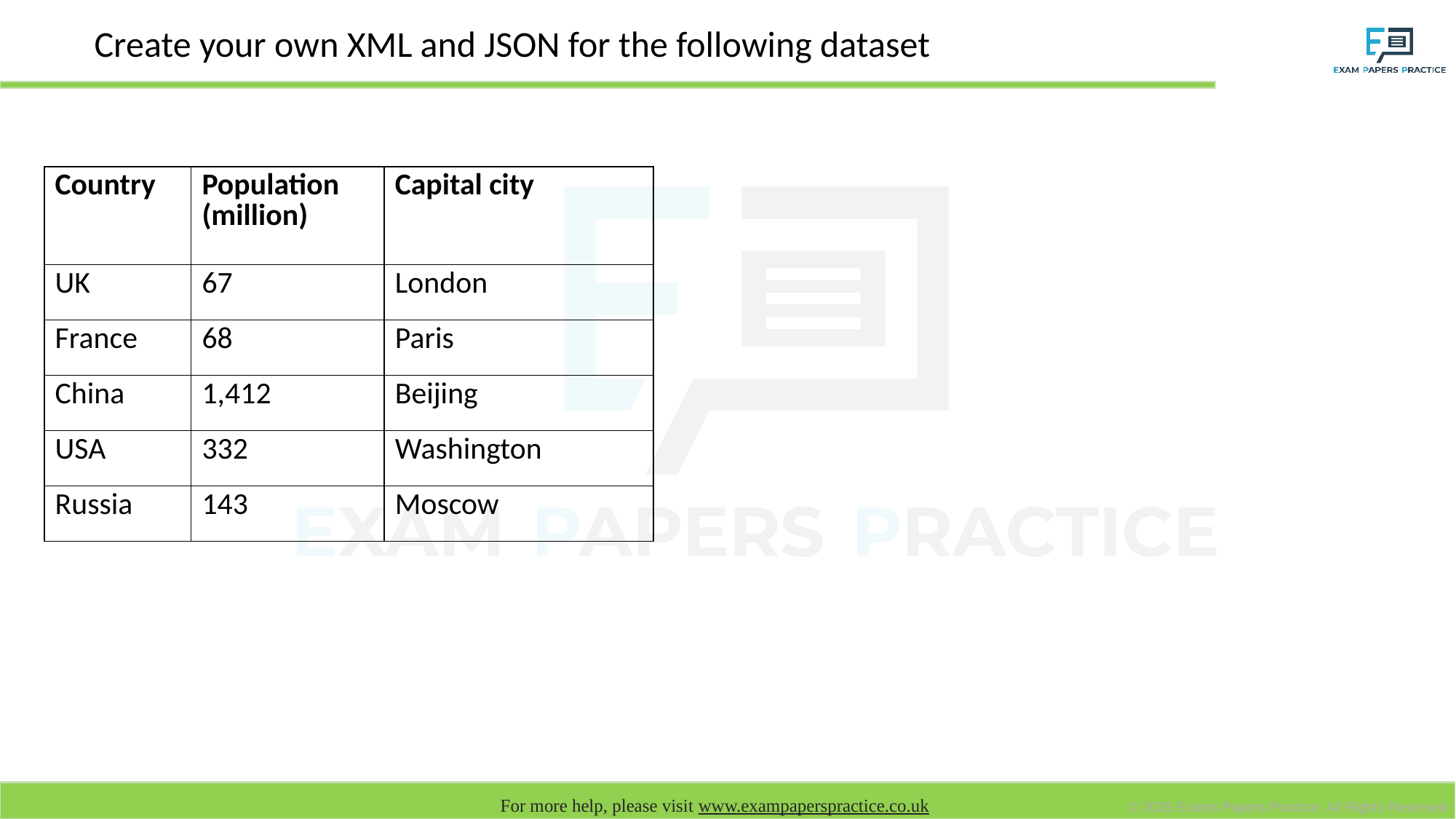

# Create your own XML and JSON for the following dataset
| Country | Population (million) | Capital city |
| --- | --- | --- |
| UK | 67 | London |
| France | 68 | Paris |
| China | 1,412 | Beijing |
| USA | 332 | Washington |
| Russia | 143 | Moscow |